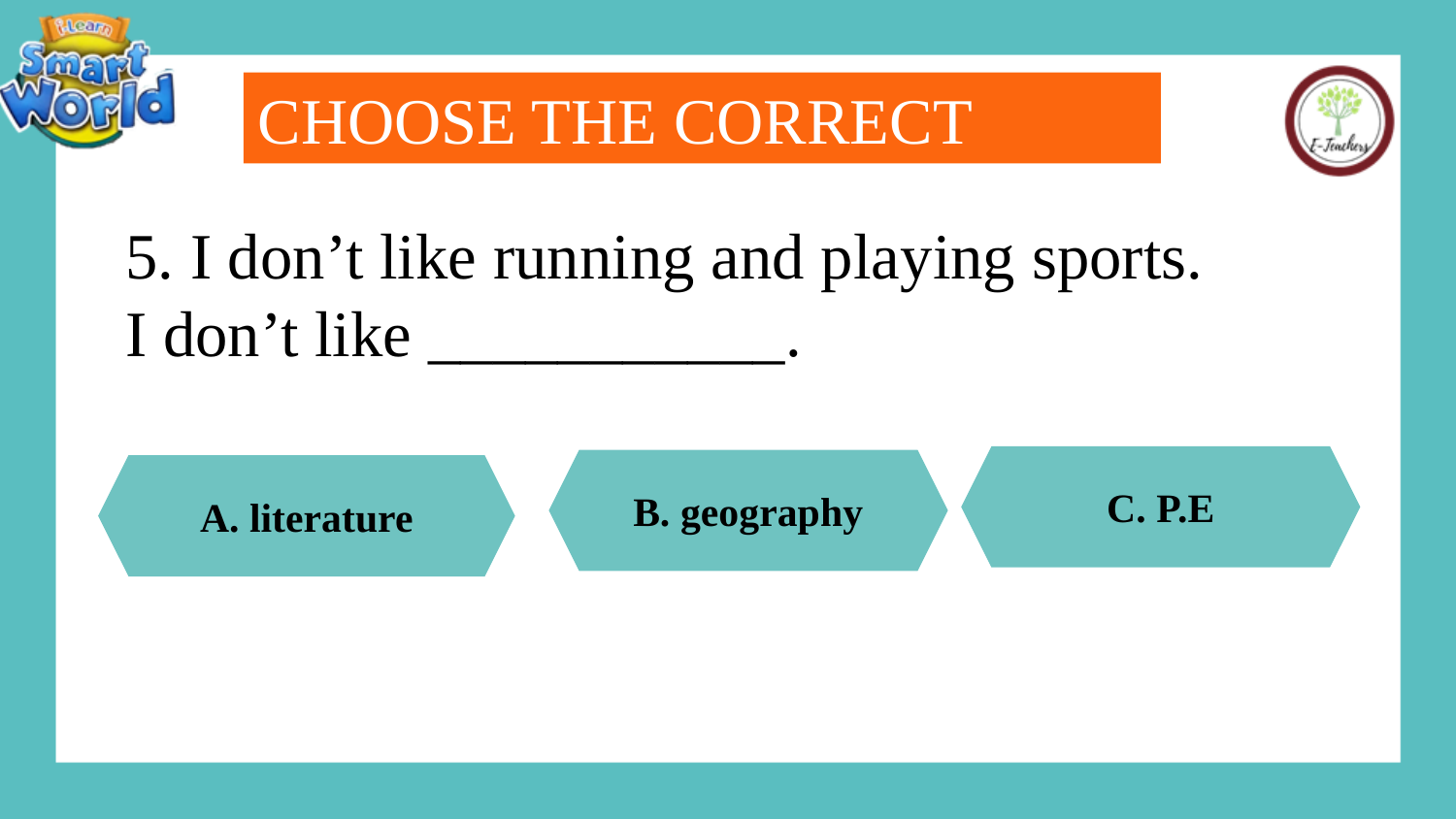

CHOOSE THE CORRECT ANSWER
5. I don’t like running and playing sports.
I don’t like ___________.
C. P.E
B. geography
A. literature